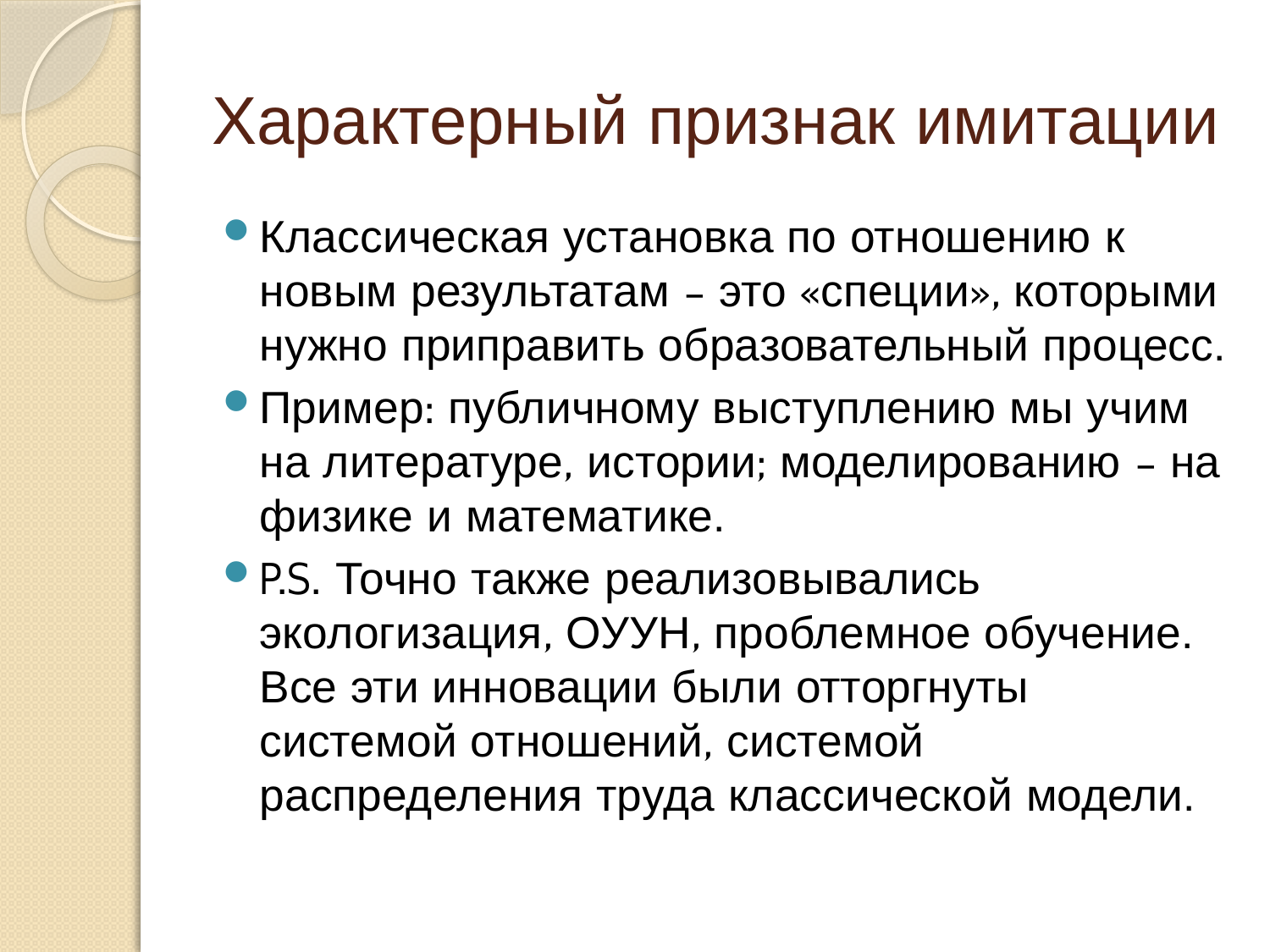

# Характерный признак имитации
Классическая установка по отношению к новым результатам – это «специи», которыми нужно приправить образовательный процесс.
Пример: публичному выступлению мы учим на литературе, истории; моделированию – на физике и математике.
P.S. Точно также реализовывались экологизация, ОУУН, проблемное обучение. Все эти инновации были отторгнуты системой отношений, системой распределения труда классической модели.